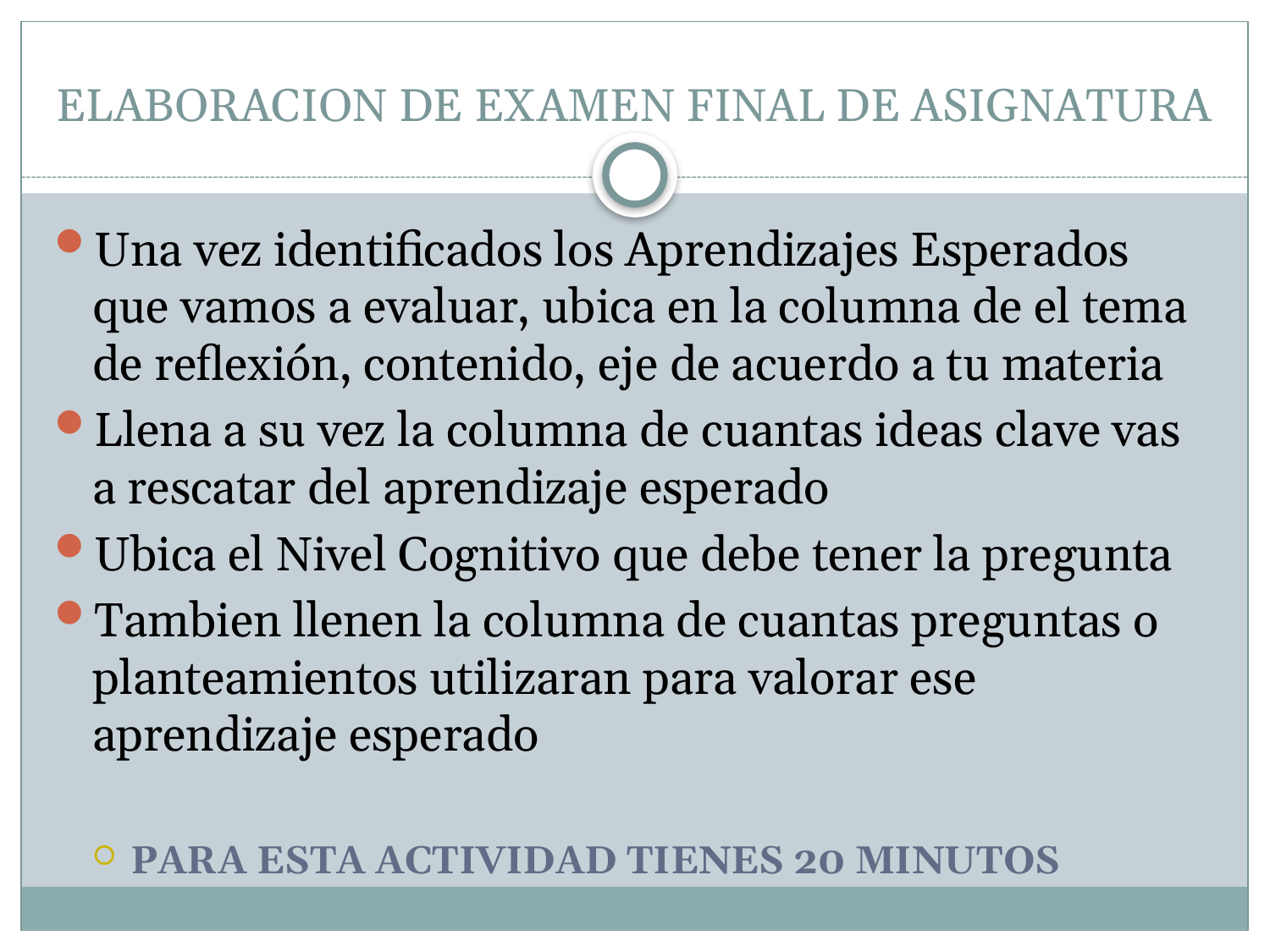

# ELABORACION DE EXAMEN FINAL DE ASIGNATURA
Una vez identificados los Aprendizajes Esperados que vamos a evaluar, ubica en la columna de el tema de reflexión, contenido, eje de acuerdo a tu materia
Llena a su vez la columna de cuantas ideas clave vas a rescatar del aprendizaje esperado
Ubica el Nivel Cognitivo que debe tener la pregunta
Tambien llenen la columna de cuantas preguntas o planteamientos utilizaran para valorar ese aprendizaje esperado

PARA ESTA ACTIVIDAD TIENES 20 MINUTOS